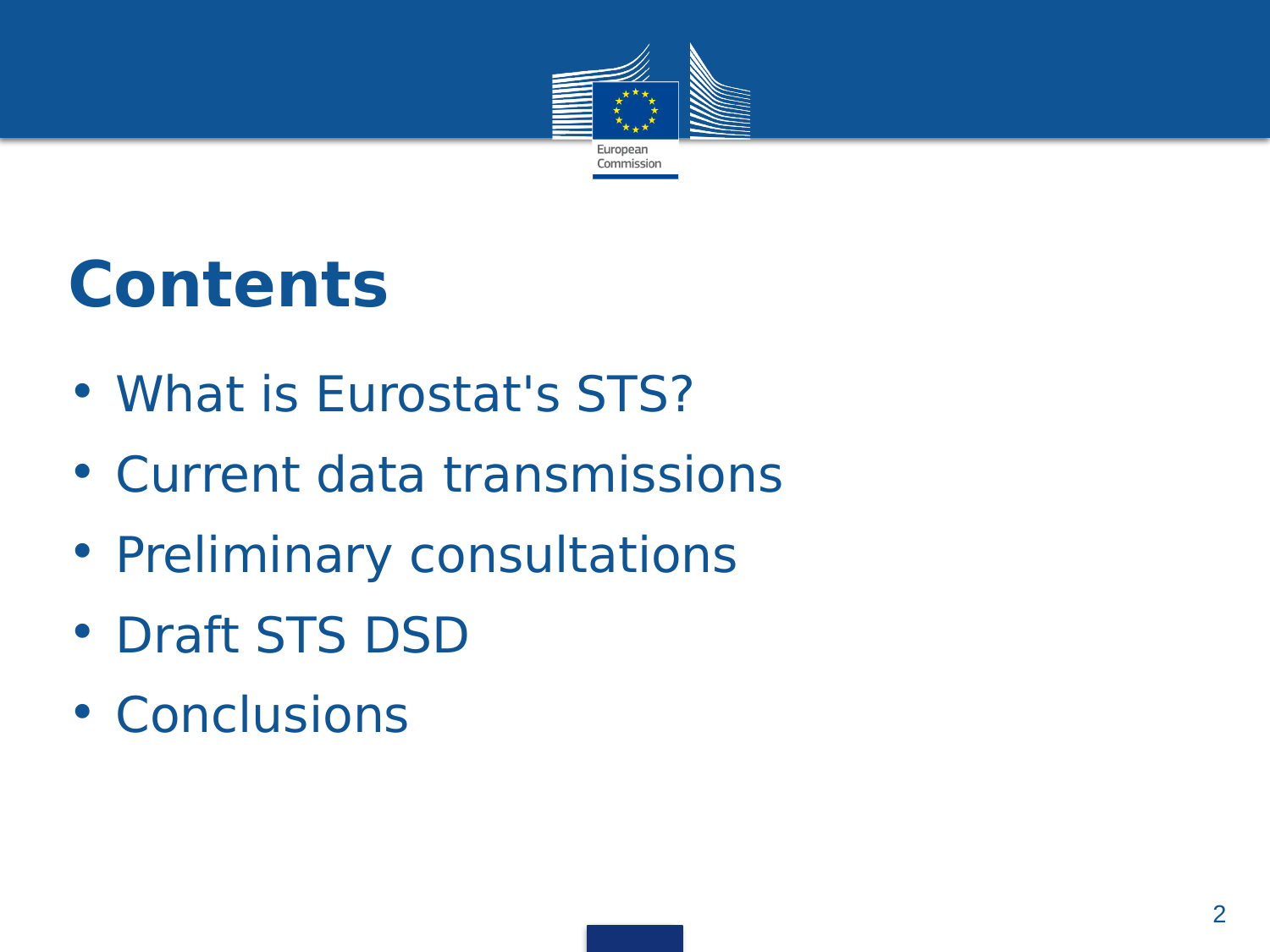

# Contents
What is Eurostat's STS?
Current data transmissions
Preliminary consultations
Draft STS DSD
Conclusions
2